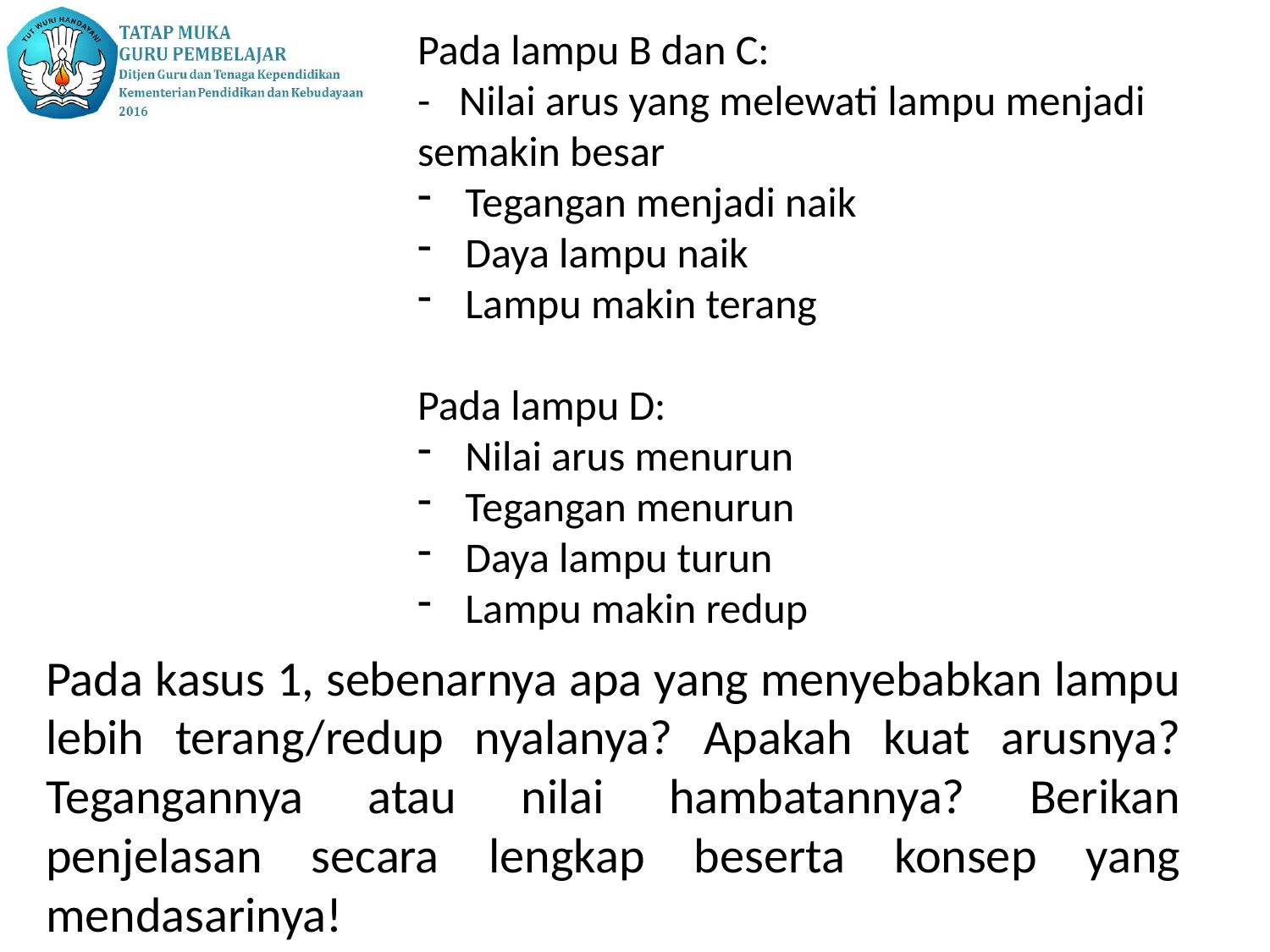

Pada lampu B dan C:
-   Nilai arus yang melewati lampu menjadi semakin besar
Tegangan menjadi naik
Daya lampu naik
Lampu makin terang

Pada lampu D:
Nilai arus menurun
Tegangan menurun
Daya lampu turun
Lampu makin redup
Pada kasus 1, sebenarnya apa yang menyebabkan lampu lebih terang/redup nyalanya? Apakah kuat arusnya? Tegangannya atau nilai hambatannya? Berikan penjelasan secara lengkap beserta konsep yang mendasarinya!